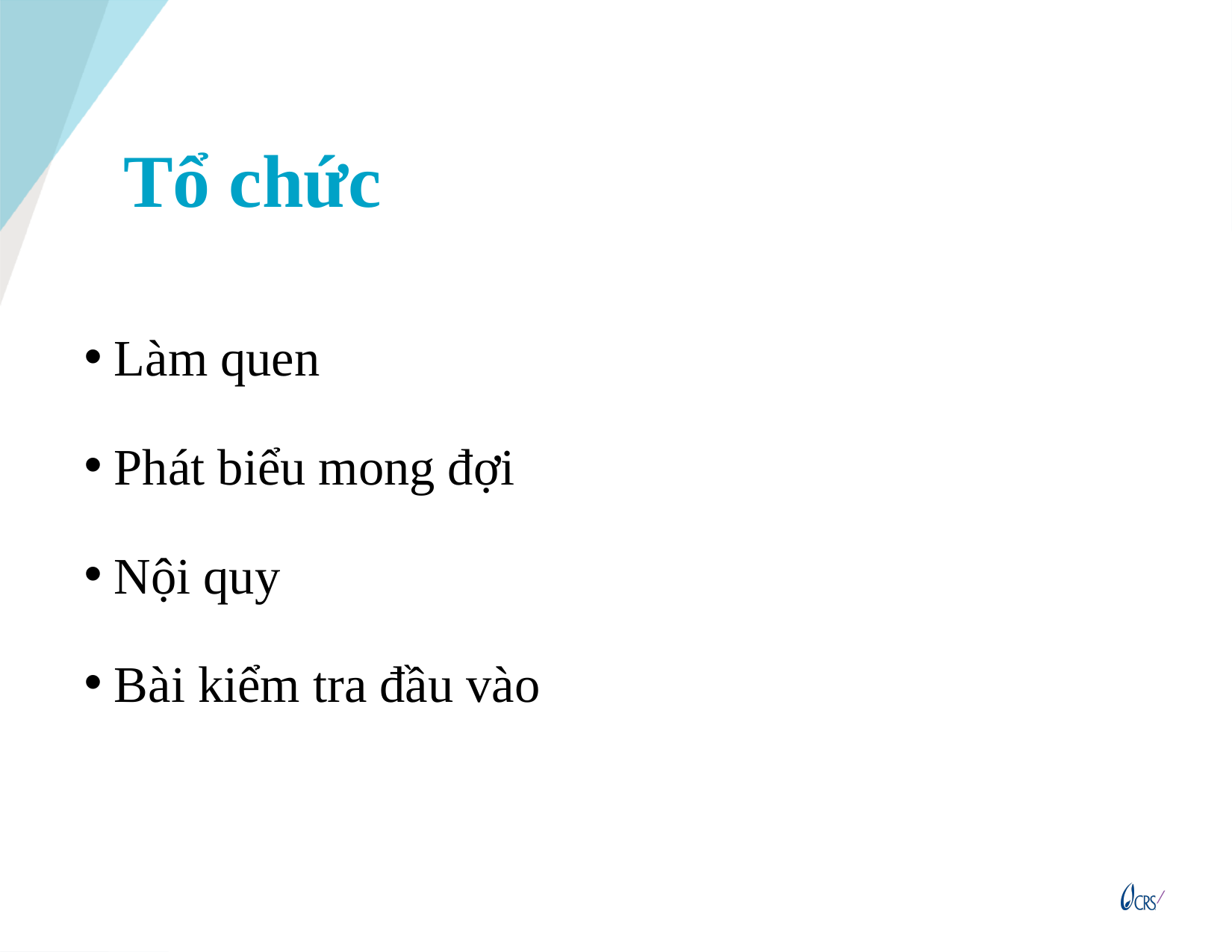

# Tổ chức
 Làm quen
 Phát biểu mong đợi
 Nội quy
 Bài kiểm tra đầu vào
2